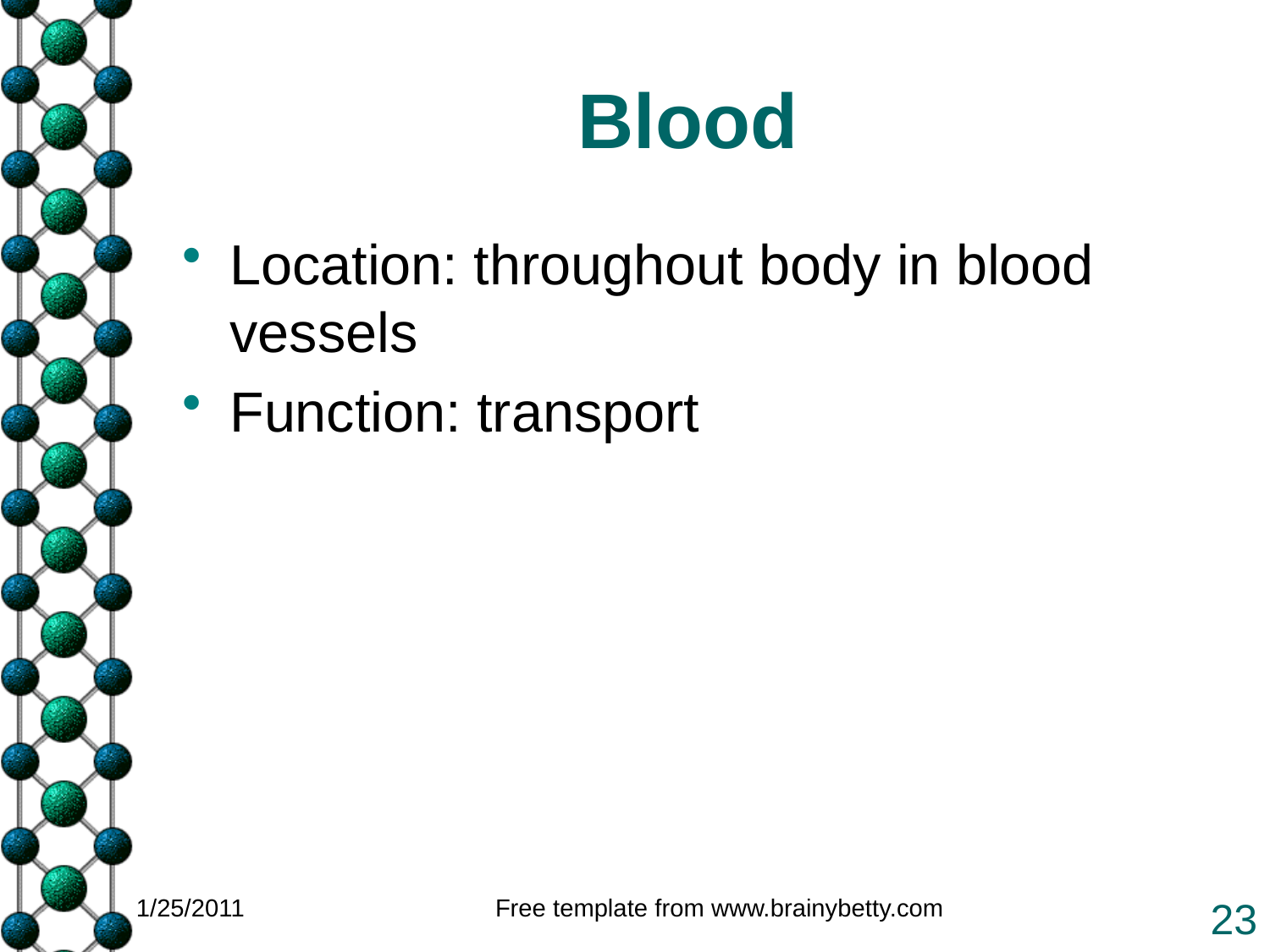

# Blood
Location: throughout body in blood vessels
Function: transport
1/25/2011
Free template from www.brainybetty.com
23